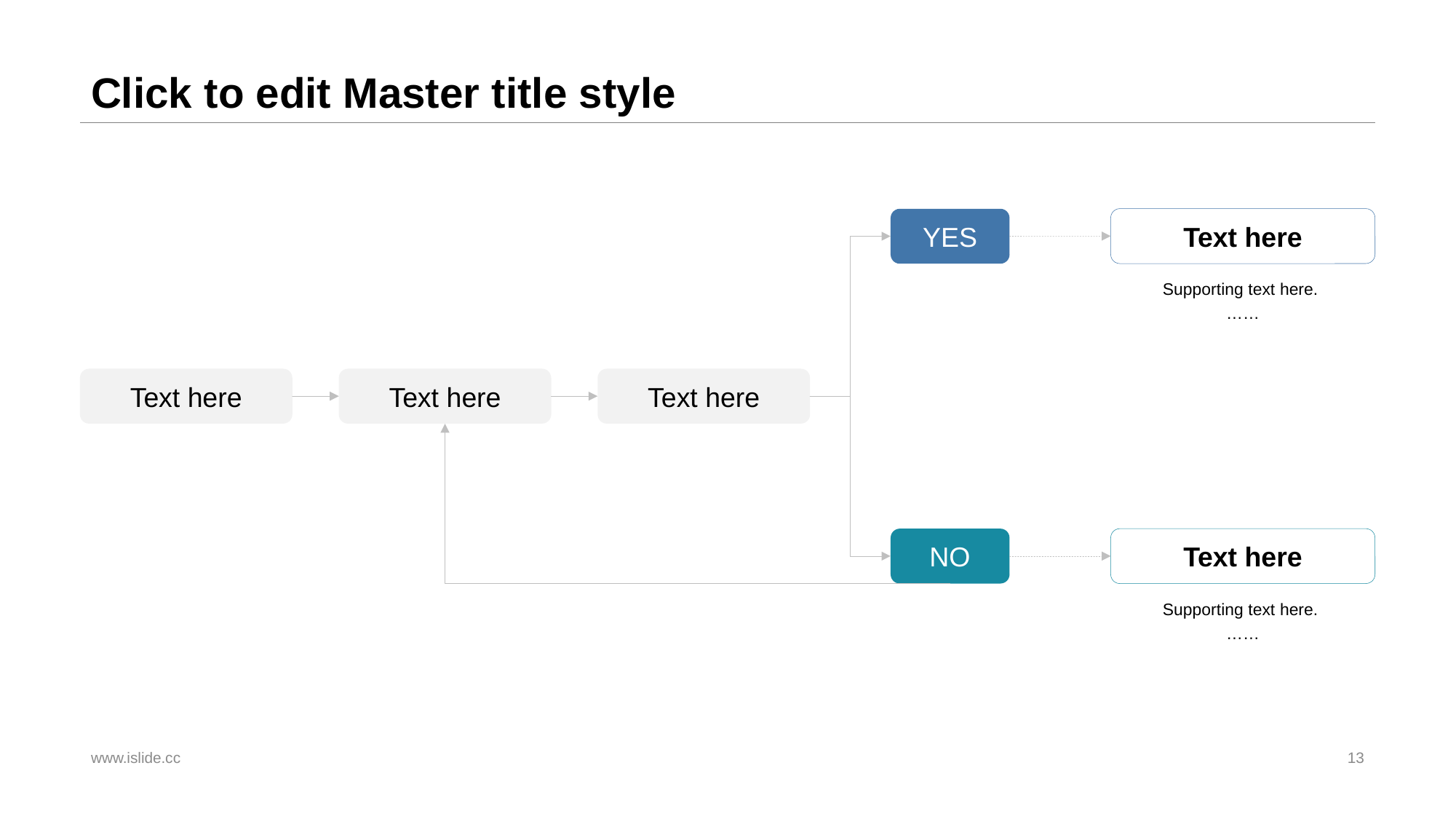

# Click to edit Master title style
Text here
Supporting text here.
……
YES
Text here
Text here
Text here
NO
Text here
Supporting text here.
……
www.islide.cc
13